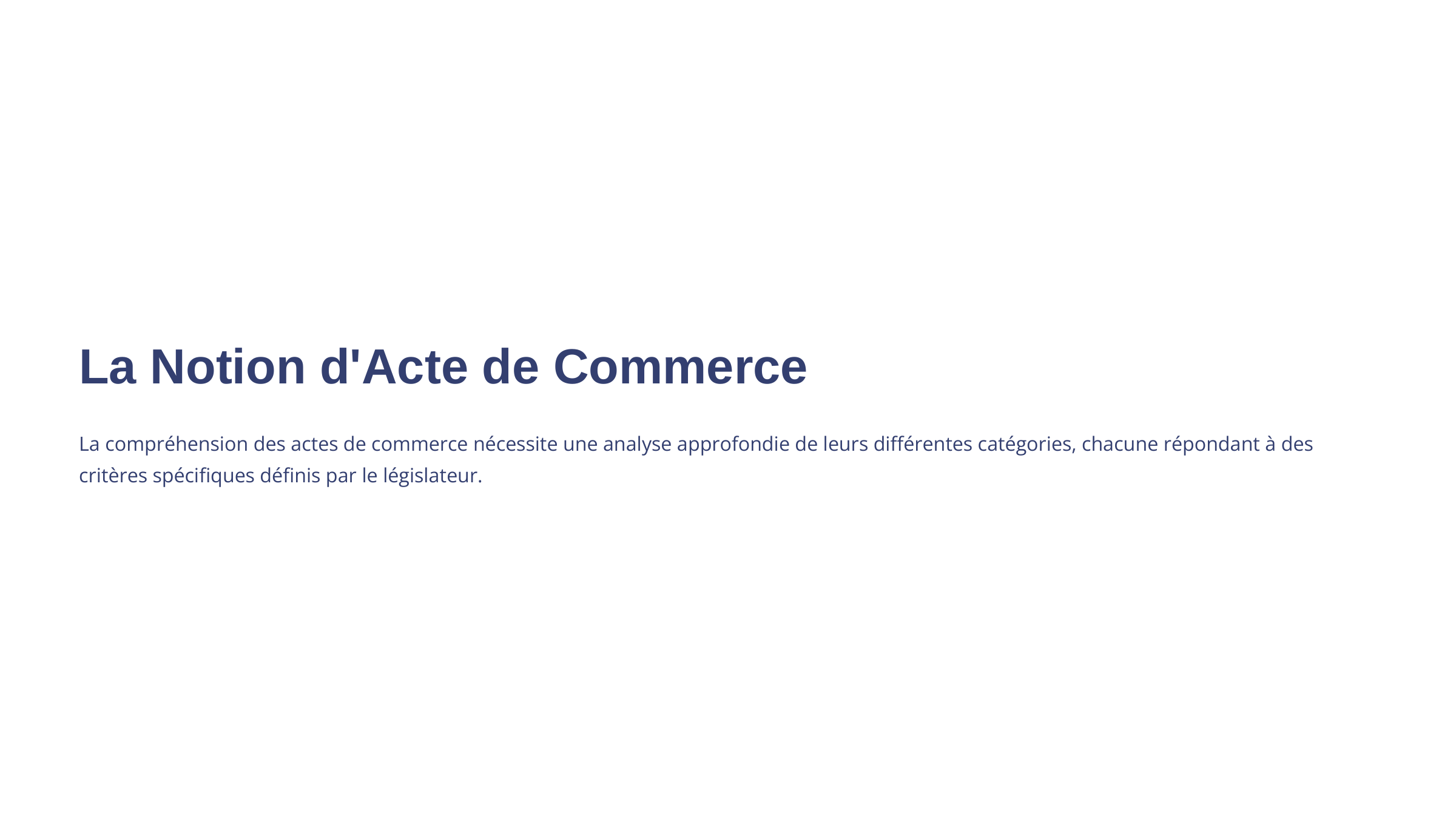

La Notion d'Acte de Commerce
La compréhension des actes de commerce nécessite une analyse approfondie de leurs différentes catégories, chacune répondant à des critères spécifiques définis par le législateur.